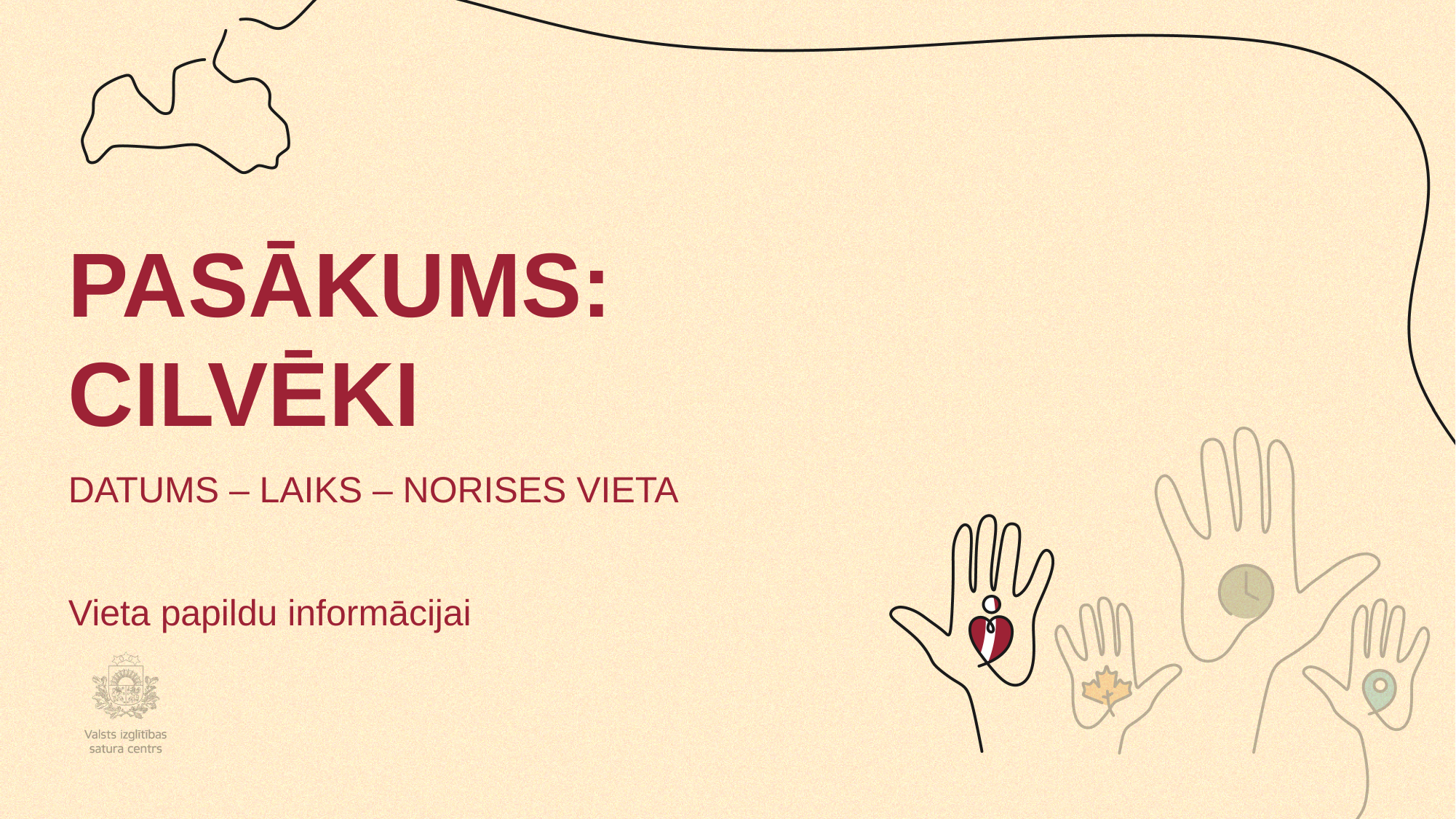

# PASĀKUMS: CILVĒKI
DATUMS – LAIKS – NORISES VIETA

Vieta papildu informācijai